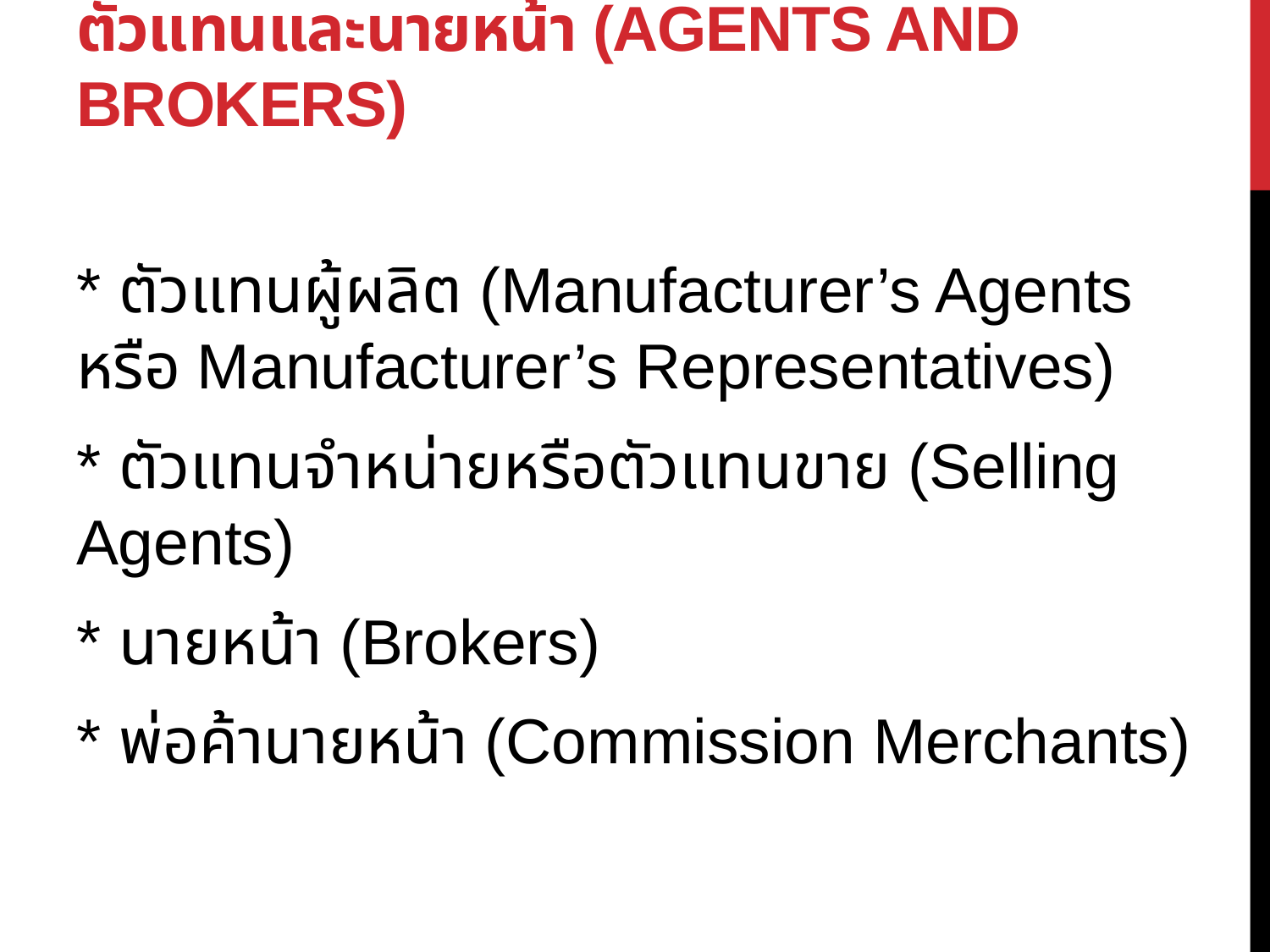

# ตัวแทนและนายหน้า (Agents and Brokers)
* ตัวแทนผู้ผลิต (Manufacturer’s Agents หรือ Manufacturer’s Representatives)
* ตัวแทนจำหน่ายหรือตัวแทนขาย (Selling Agents)
* นายหน้า (Brokers)
* พ่อค้านายหน้า (Commission Merchants)